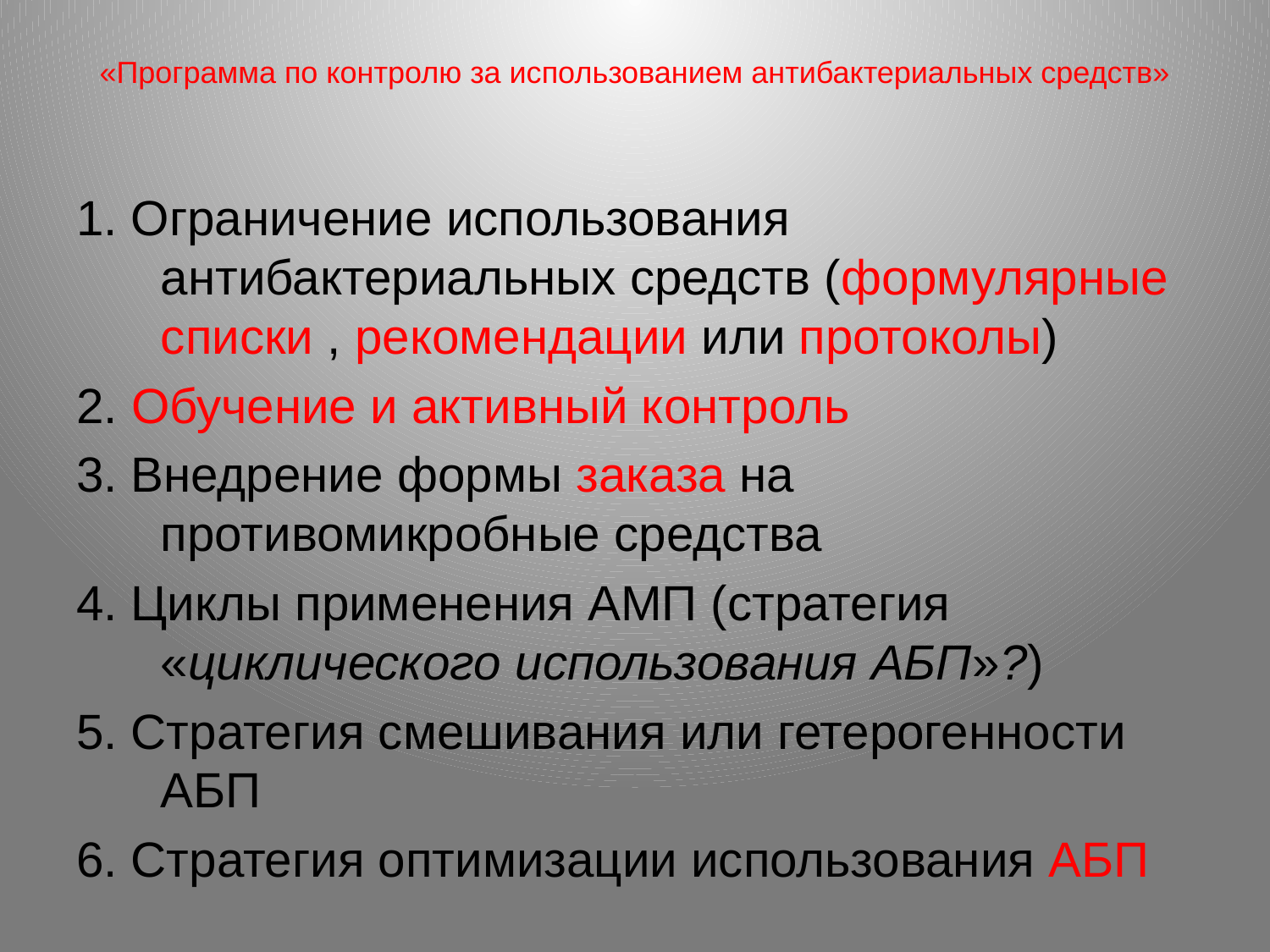

# «Программа по контролю за использованием антибактериальных средств»
1. Ограничение использования антибактериальных средств (формулярные списки , рекомендации или протоколы)
2. Обучение и активный контроль
3. Внедрение формы заказа на противомикробные средства
4. Циклы применения АМП (стратегия «циклического использования АБП»?)
5. Стратегия смешивания или гетерогенности АБП
6. Стратегия оптимизации использования АБП